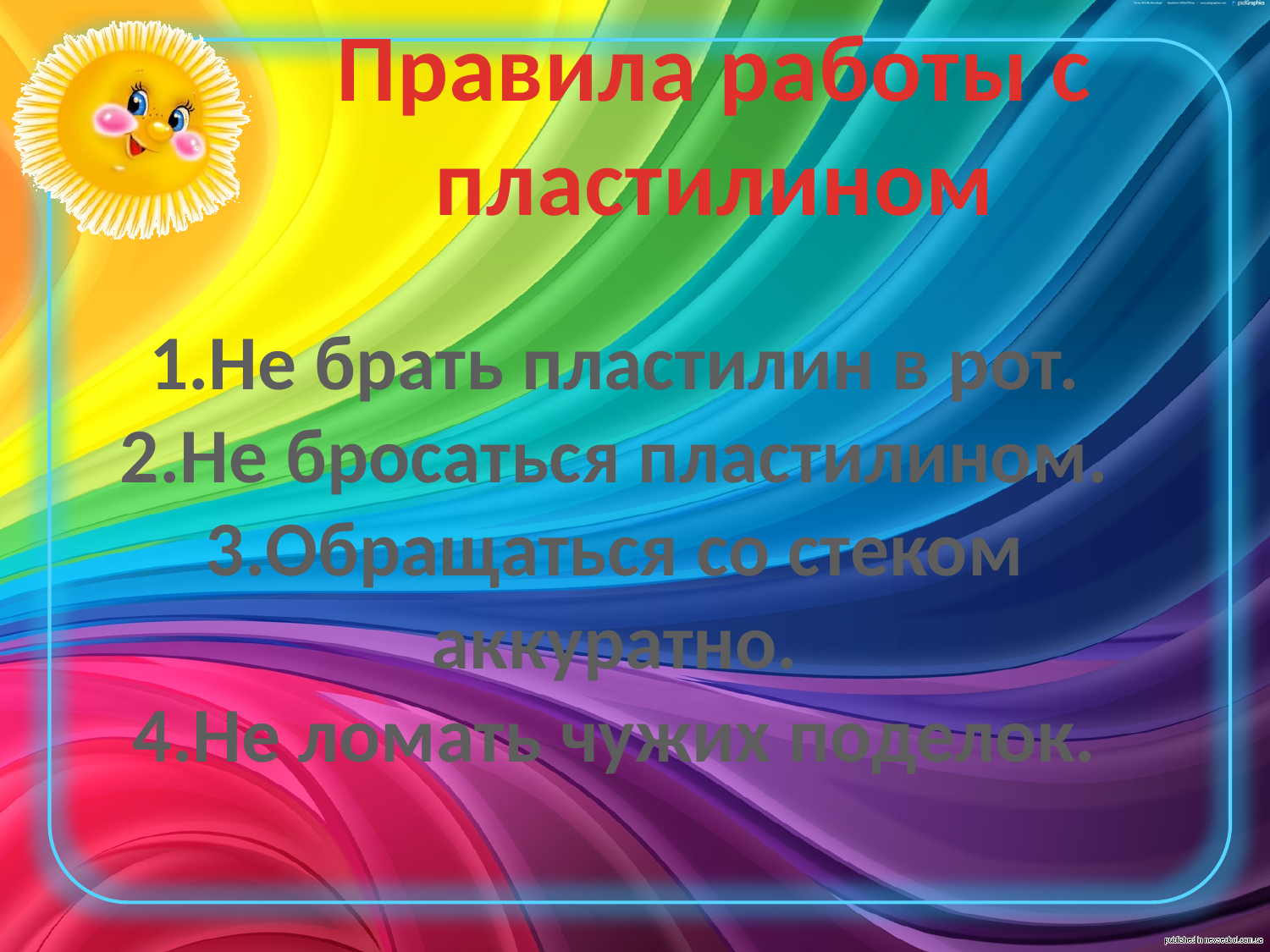

Правила работы с пластилином
1.Не брать пластилин в рот.
2.Не бросаться пластилином.
3.Обращаться со стеком аккуратно.
4.Не ломать чужих поделок.